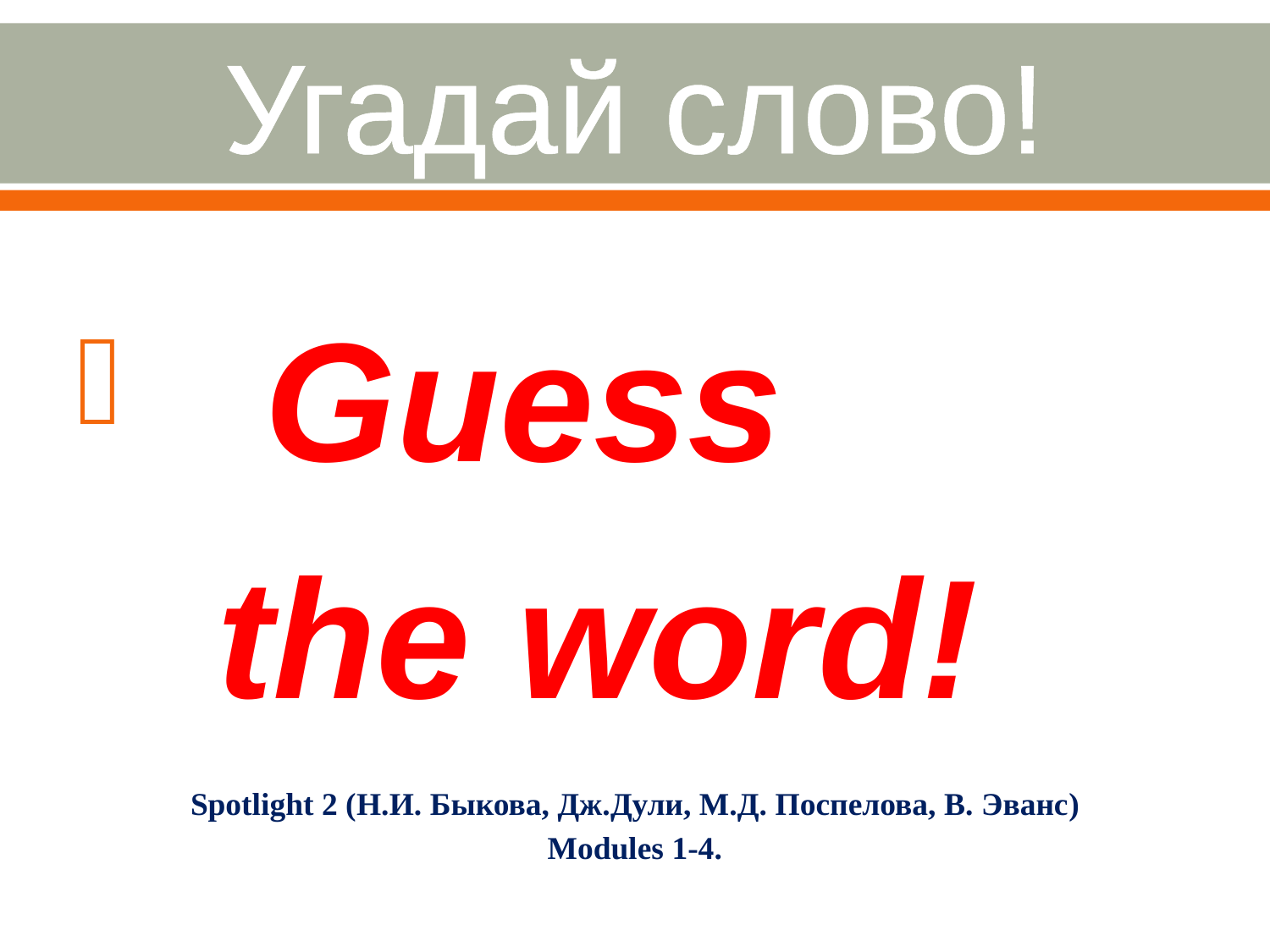

# Угадай слово!
   Guess
   the word!

Spotlight 2 (Н.И. Быкова, Дж.Дули, М.Д. Поспелова, В. Эванс)
Modules 1-4.